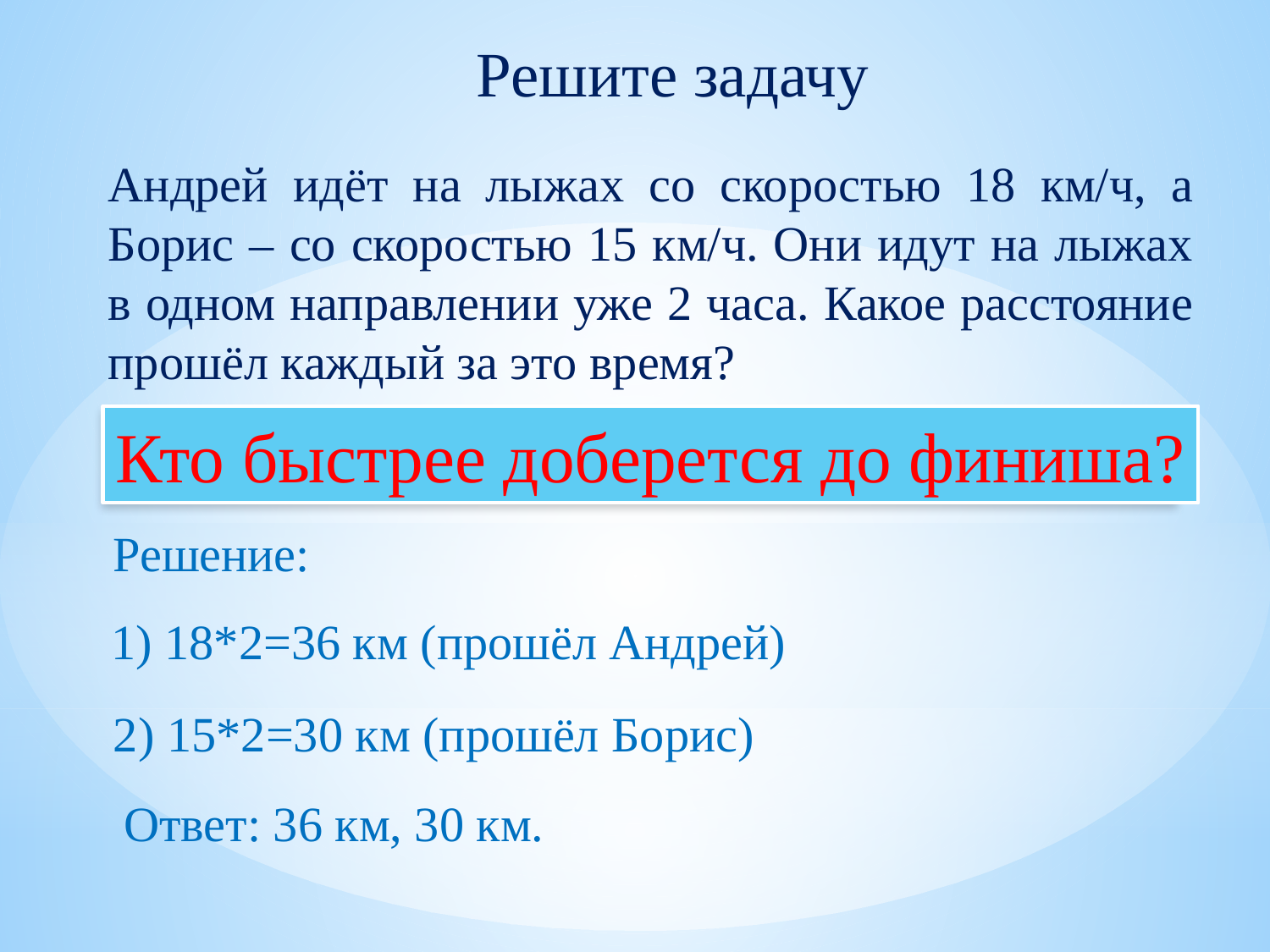

Решите задачу
Андрей идёт на лыжах со скоростью 18 км/ч, а Борис – со скоростью 15 км/ч. Они идут на лыжах в одном направлении уже 2 часа. Какое расстояние прошёл каждый за это время?
Кто быстрее доберется до финиша?
Решение:
1) 18*2=36 км (прошёл Андрей)
2) 15*2=30 км (прошёл Борис)
Ответ: 36 км, 30 км.